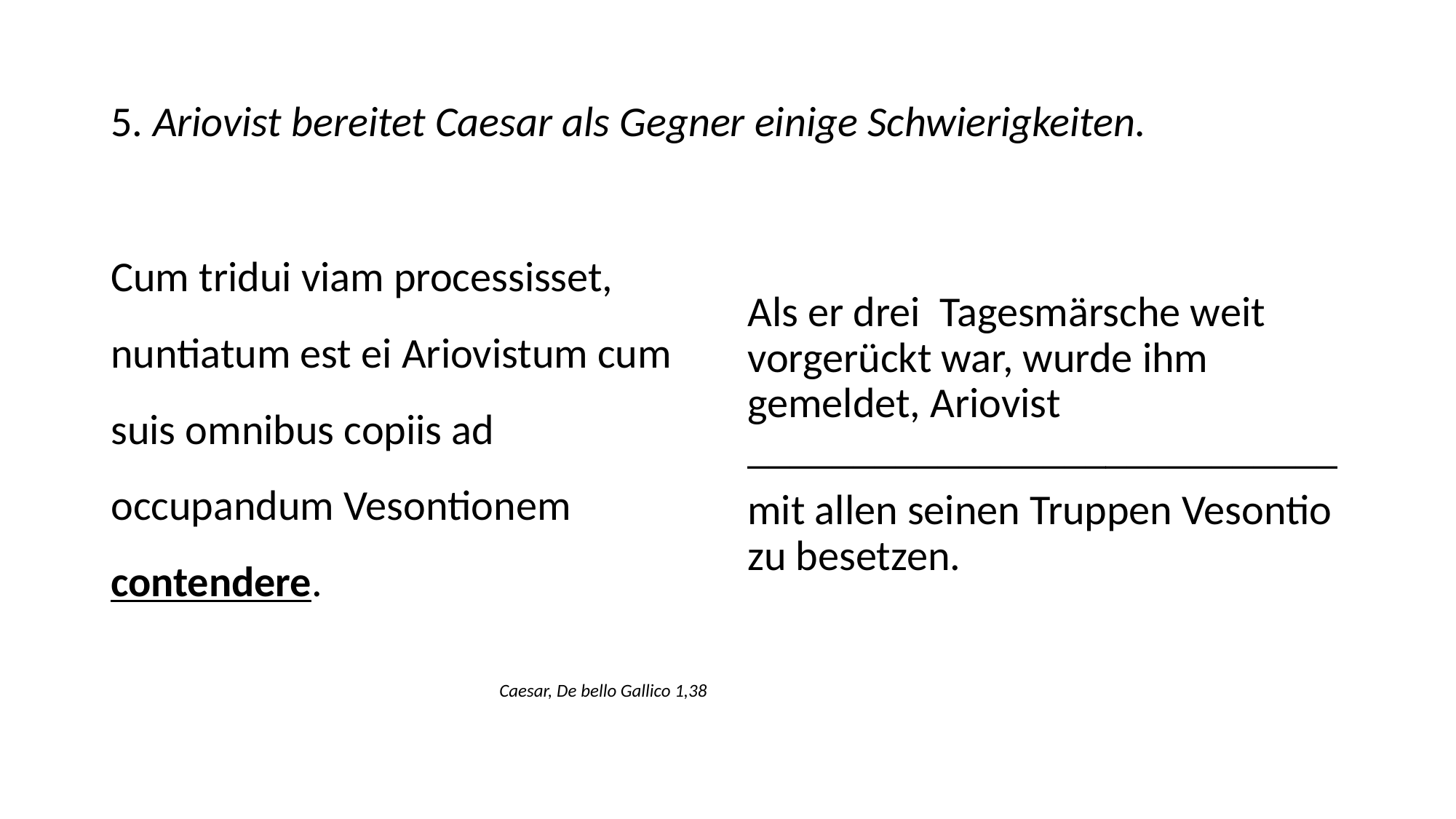

# 5. Ariovist bereitet Caesar als Gegner einige Schwierigkeiten.
Cum tridui viam processisset, nuntiatum est ei Ariovistum cum suis omnibus copiis ad occupandum Vesontionem contendere.

Caesar, De bello Gallico 1,38

Als er drei  Tagesmärsche weit  vorgerückt war, wurde ihm gemeldet, Ariovist ____________________________
mit allen seinen Truppen Vesontio zu besetzen.